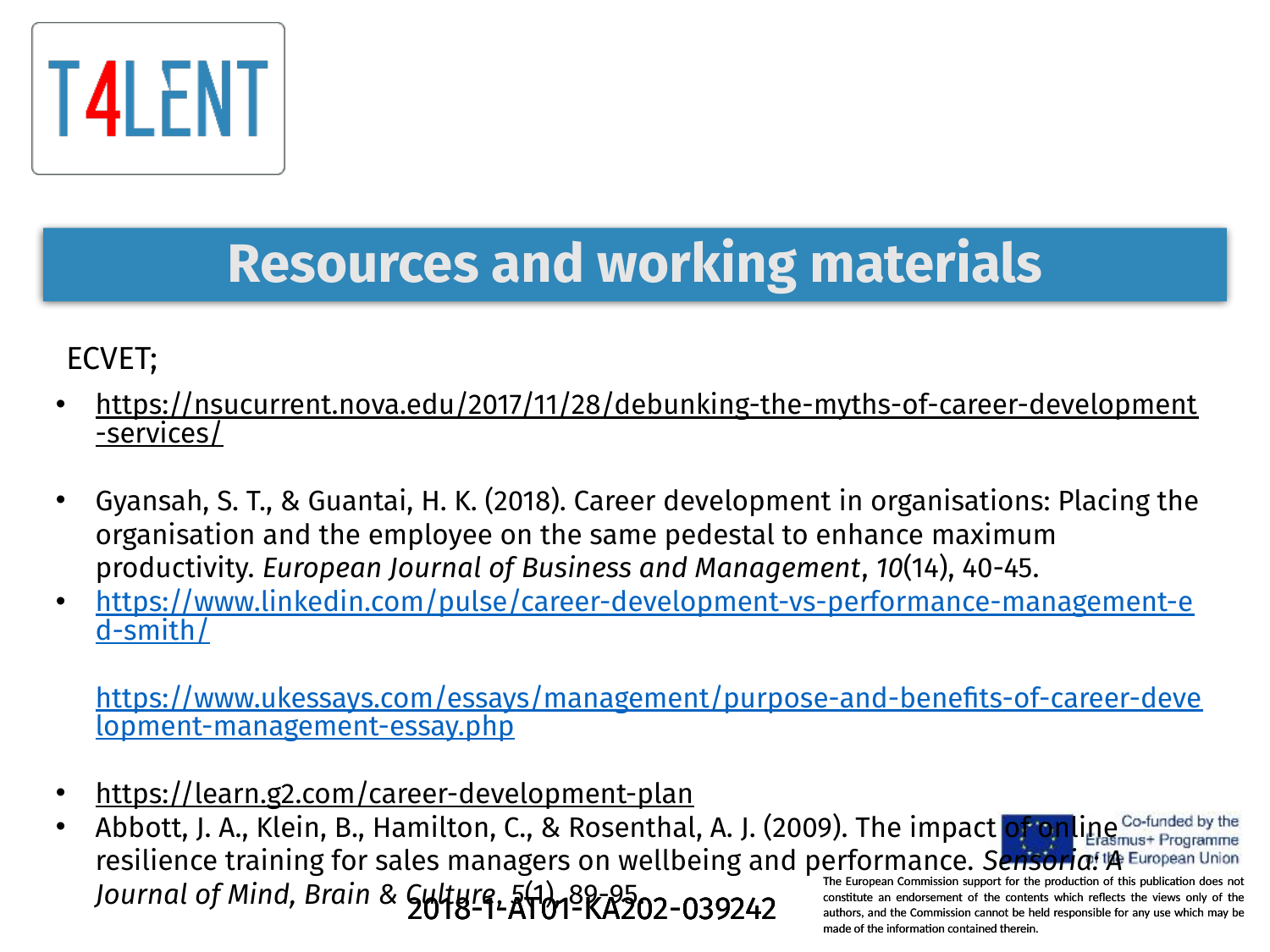

Resources and working materials
ECVET;

https://nsucurrent.nova.edu/2017/11/28/debunking-the-myths-of-career-development-services/
Gyansah, S. T., & Guantai, H. K. (2018). Career development in organisations: Placing the organisation and the employee on the same pedestal to enhance maximum productivity. European Journal of Business and Management, 10(14), 40-45.
https://www.linkedin.com/pulse/career-development-vs-performance-management-ed-smith/ https://www.ukessays.com/essays/management/purpose-and-benefits-of-career-development-management-essay.php
https://learn.g2.com/career-development-plan
Abbott, J. A., Klein, B., Hamilton, C., & Rosenthal, A. J. (2009). The impact of online resilience training for sales managers on wellbeing and performance. Sensoria: A Journal of Mind, Brain & Culture, 5(1), 89-95.

2018-1-AT01-KA202-039242